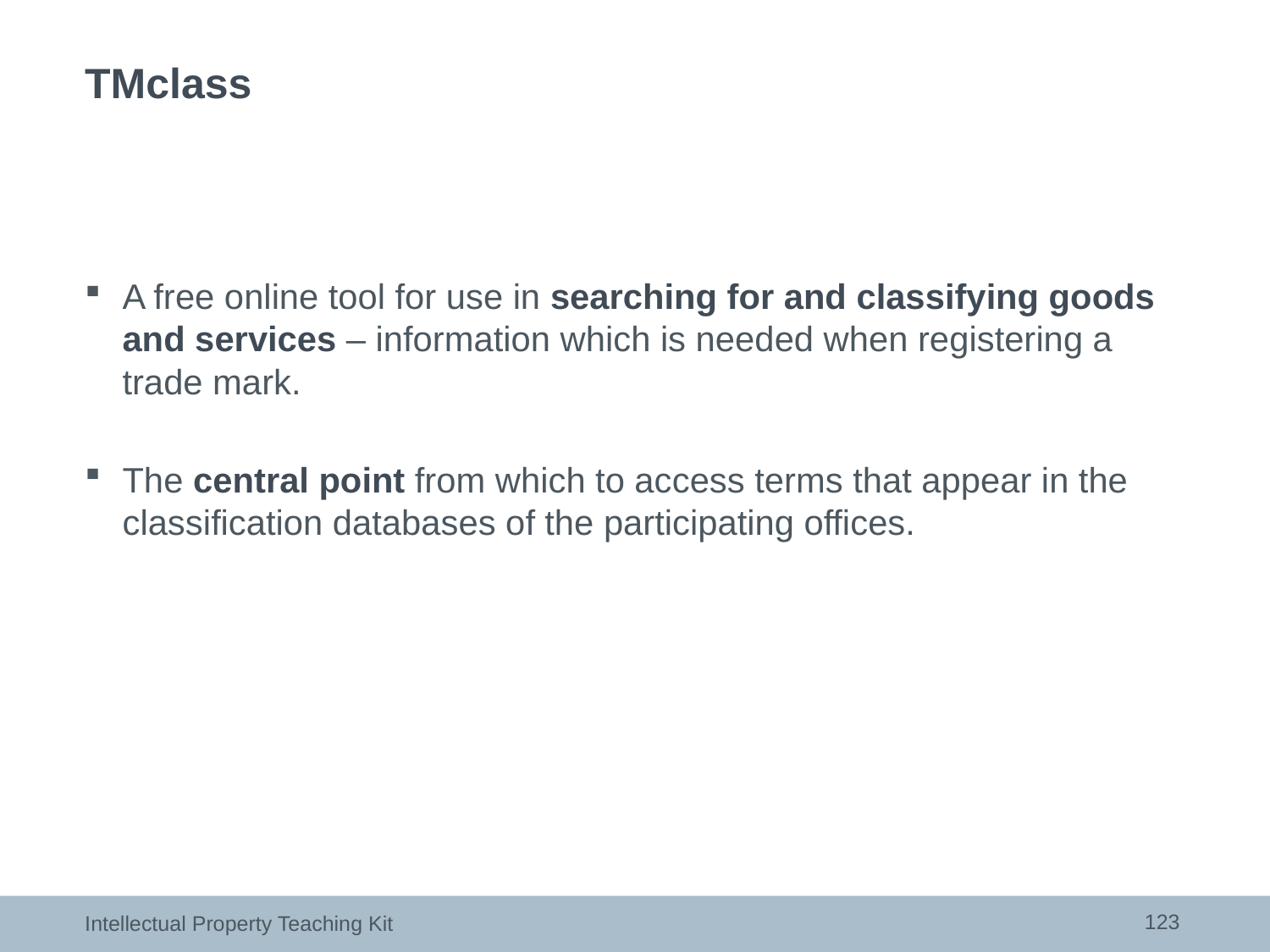

# TMclass

A free online tool for use in searching for and classifying goods and services – information which is needed when registering a trade mark.

The central point from which to access terms that appear in the classification databases of the participating offices.
123
Intellectual Property Teaching Kit